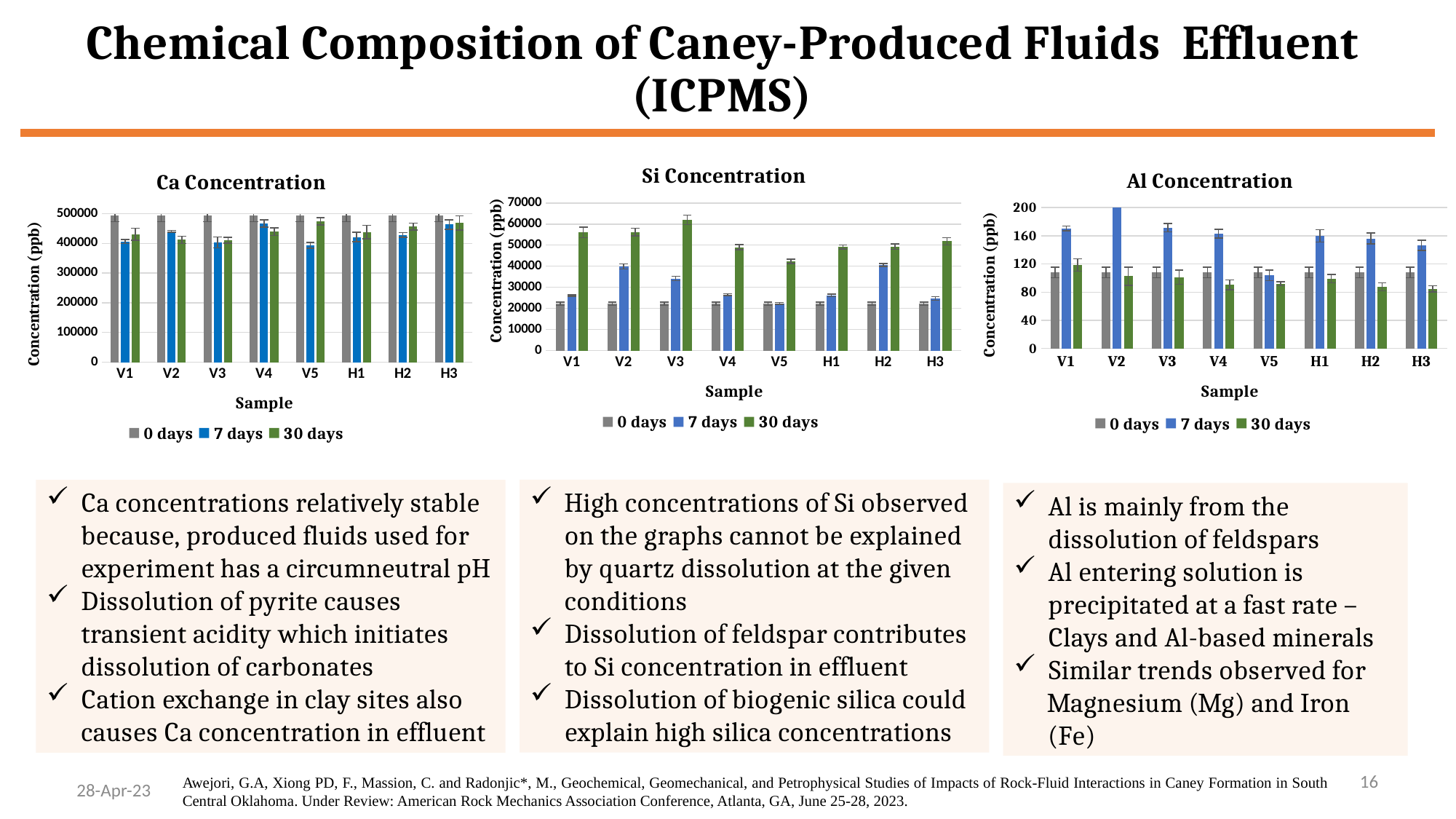

Chemical Composition of Caney-Produced Fluids  Effluent
(ICPMS)

### Chart: Si Concentration

| Category | 0 days | 7 days | 30 days |
|---|---|---|---|
| V1 | 22182.63539 | 26156.748308 | 55978.787322000004 |
| V2 | 22182.63539 | 39861.673989 | 56257.737199999996 |
| V3 | 22182.63539 | 34208.981845 | 61934.853236 |
| V4 | 22182.63539 | 26551.161899 | 49012.858877 |
| V5 | 22182.63539 | 22421.146109 | 42277.265572 |
| H1 | 22182.63539 | 26178.564782 | 49179.569278999996 |
| H2 | 22182.63539 | 40650.582907 | 49306.798474999996 |
| H3 | 22182.63539 | 24740.688297 | 51828.439087000006 |

### Chart: Al Concentration

| Category | 0 days | 7 days | 30 days |
|---|---|---|---|
| V1 | 107.78259299999999 | 170.41360400000002 | 118.62438 |
| V2 | 107.78259299999999 | 343.741308 | 102.672411 |
| V3 | 107.78259299999999 | 171.29244500000001 | 101.36178 |
| V4 | 107.78259299999999 | 162.840348 | 90.43119899999999 |
| V5 | 107.78259299999999 | 103.894757 | 91.880633 |
| H1 | 107.78259299999999 | 159.944408 | 99.331407 |
| H2 | 107.78259299999999 | 156.159304 | 87.345267 |
| H3 | 107.78259299999999 | 146.518712 | 84.658297 |

### Chart: Ca Concentration

| Category | 0 days | 7 days | 30 days |
|---|---|---|---|
| V1 | 494052.25768299995 | 406614.832088 | 431069.704319 |
| V2 | 494052.25768299995 | 441292.561868 | 412014.70629799995 |
| V3 | 494052.25768299995 | 403210.514737 | 410863.82415500004 |
| V4 | 494052.25768299995 | 466723.924537 | 439798.57180700003 |
| V5 | 494052.25768299995 | 394016.082282 | 474640.57890699996 |
| H1 | 494052.25768299995 | 421729.782808 | 438092.808032 |
| H2 | 494052.25768299995 | 428776.64681099996 | 456574.885502 |
| H3 | 494052.25768299995 | 463751.39787300007 | 469422.02615099994 |
High concentrations of Si observed on the graphs cannot be explained by quartz dissolution at the given conditions
Dissolution of feldspar contributes to Si concentration in effluent
Dissolution of biogenic silica could explain high silica concentrations
Ca concentrations relatively stable because, produced fluids used for experiment has a circumneutral pH
Dissolution of pyrite causes transient acidity which initiates dissolution of carbonates
Cation exchange in clay sites also causes Ca concentration in effluent
Al is mainly from the dissolution of feldspars
Al entering solution is precipitated at a fast rate – Clays and Al-based minerals
Similar trends observed for Magnesium (Mg) and Iron (Fe)
16
28-Apr-23
Awejori, G.A, Xiong PD, F., Massion, C. and Radonjic*, M., Geochemical, Geomechanical, and Petrophysical Studies of Impacts of Rock-Fluid Interactions in Caney Formation in South Central Oklahoma. Under Review: American Rock Mechanics Association Conference, Atlanta, GA, June 25-28, 2023.